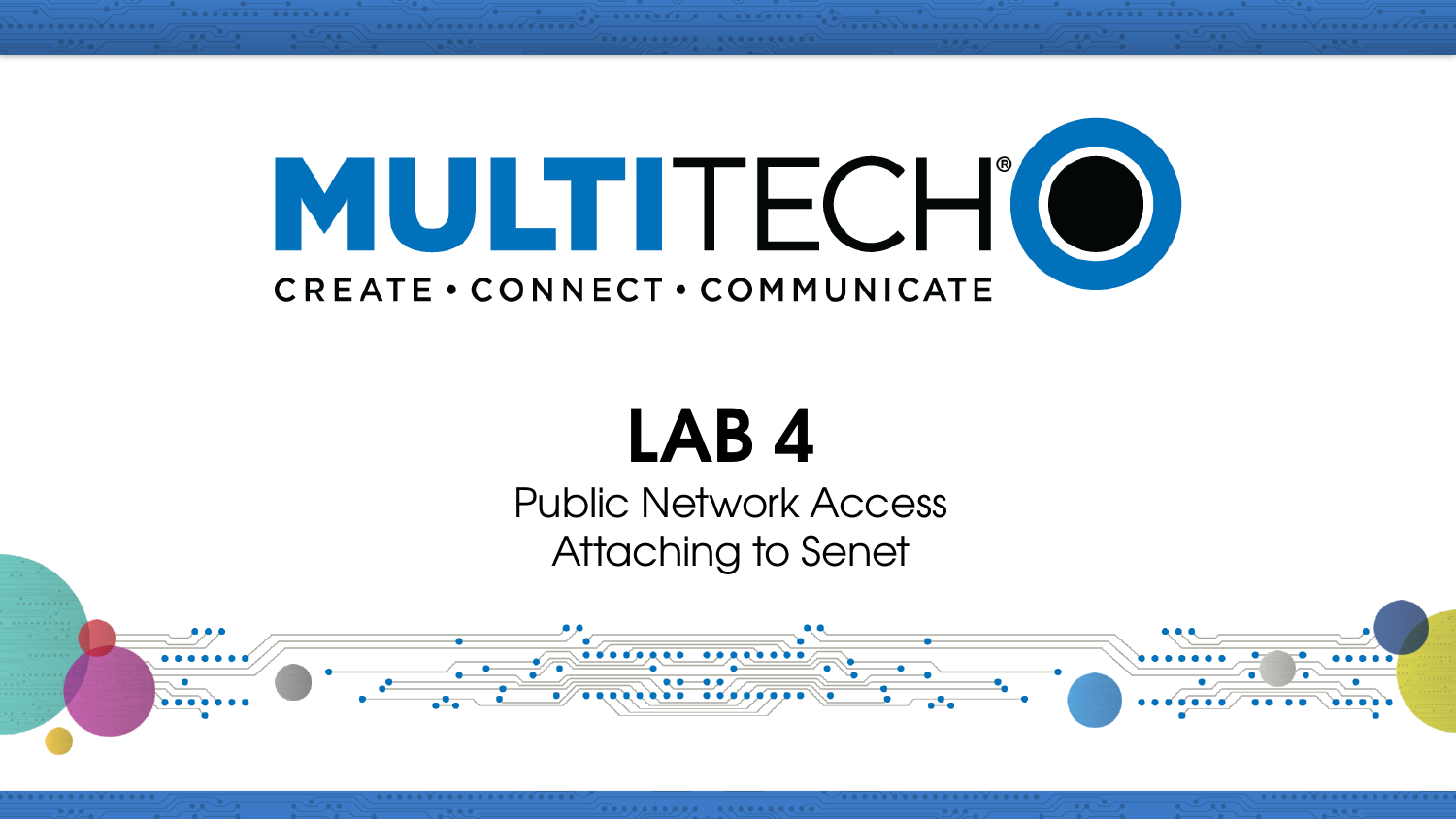

# LAB 4 Public Network Access Attaching to Senet